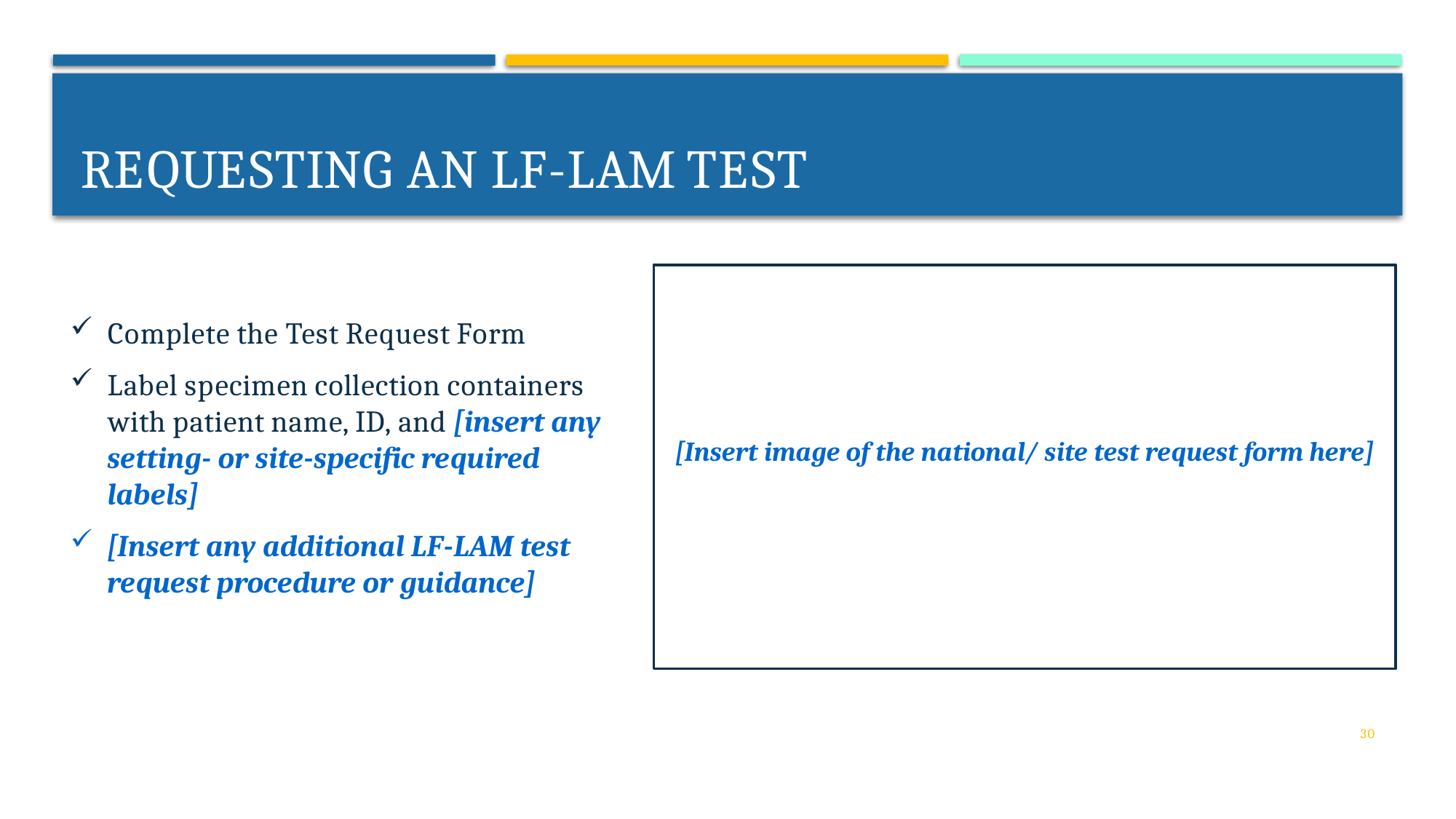

# Requesting an LF-LAM Test

[Insert image of the national/ site test request form here]

Complete the Test Request Form
Label specimen collection containers with patient name, ID, and [insert any setting- or site-specific required labels]
[Insert any additional LF-LAM test request procedure or guidance]

30